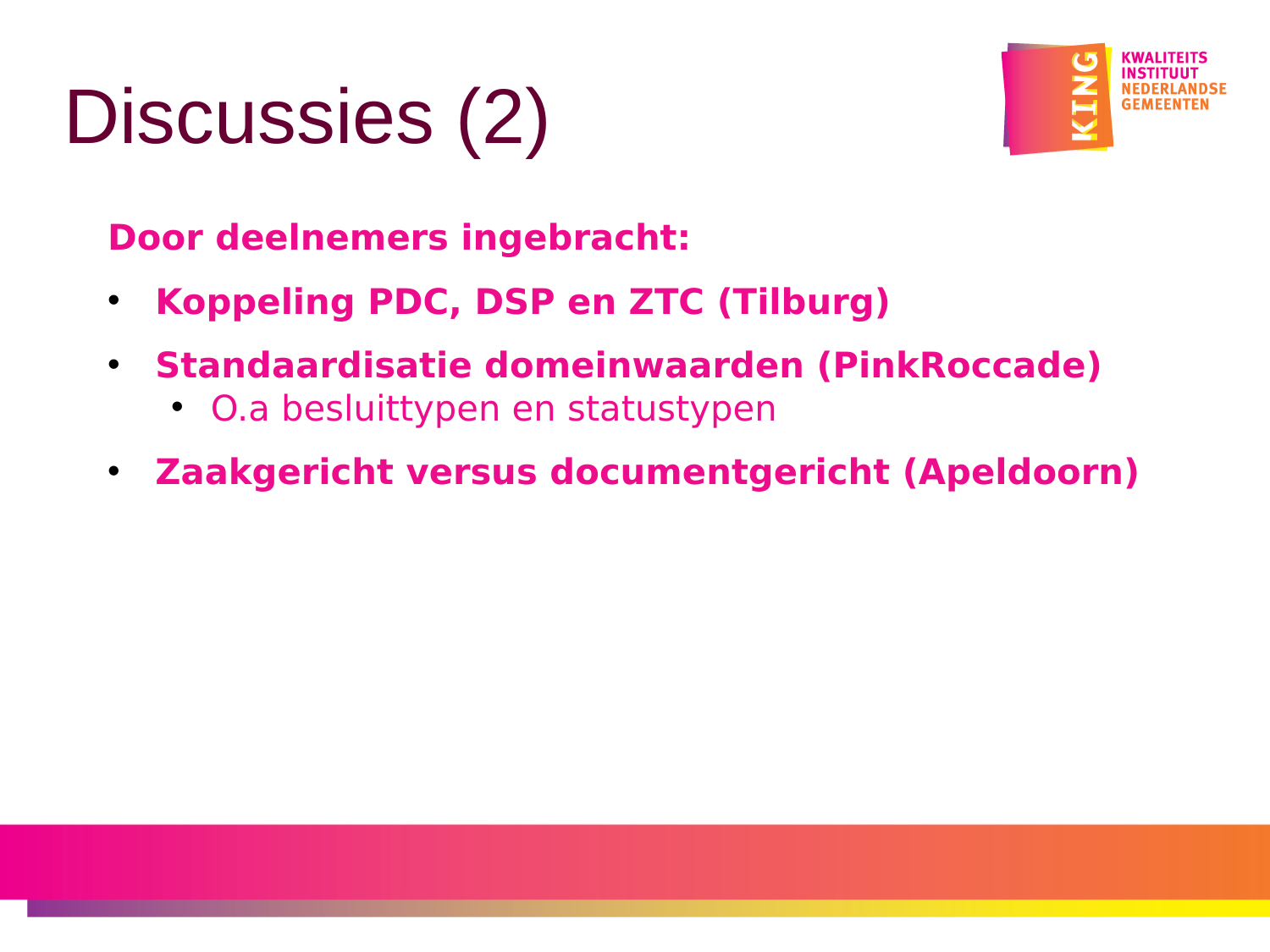

# Discussies (2)
Door deelnemers ingebracht:
Koppeling PDC, DSP en ZTC (Tilburg)
Standaardisatie domeinwaarden (PinkRoccade)
O.a besluittypen en statustypen
Zaakgericht versus documentgericht (Apeldoorn)